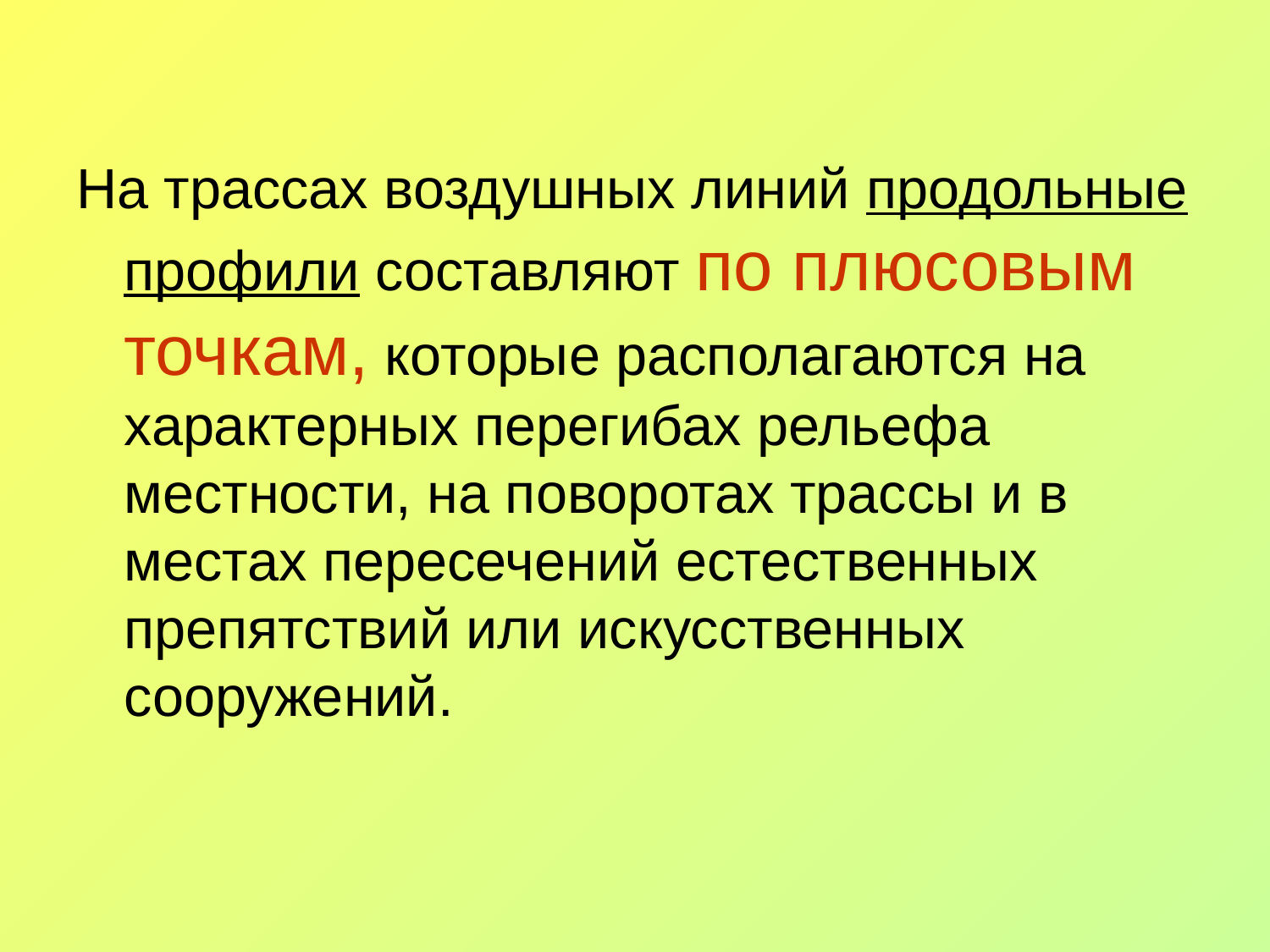

На трассах воздушных линий продольные профили составляют по плюсовым точкам, которые располагаются на характерных перегибах рельефа местности, на поворотах трассы и в местах пересечений естественных препятствий или искусственных сооружений.